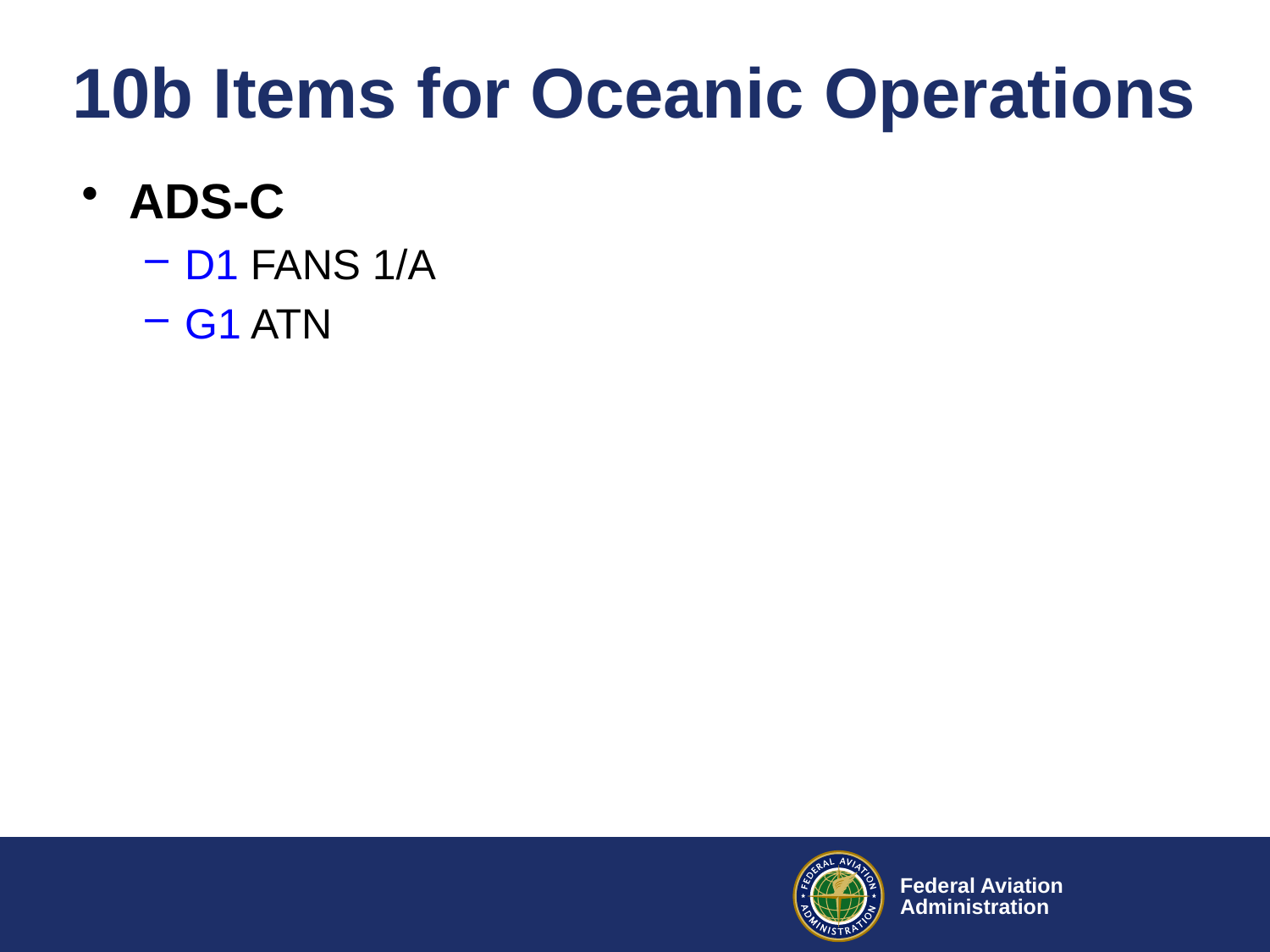

# 10b Items for Oceanic Operations

ADS-C
D1 FANS 1/A
G1 ATN